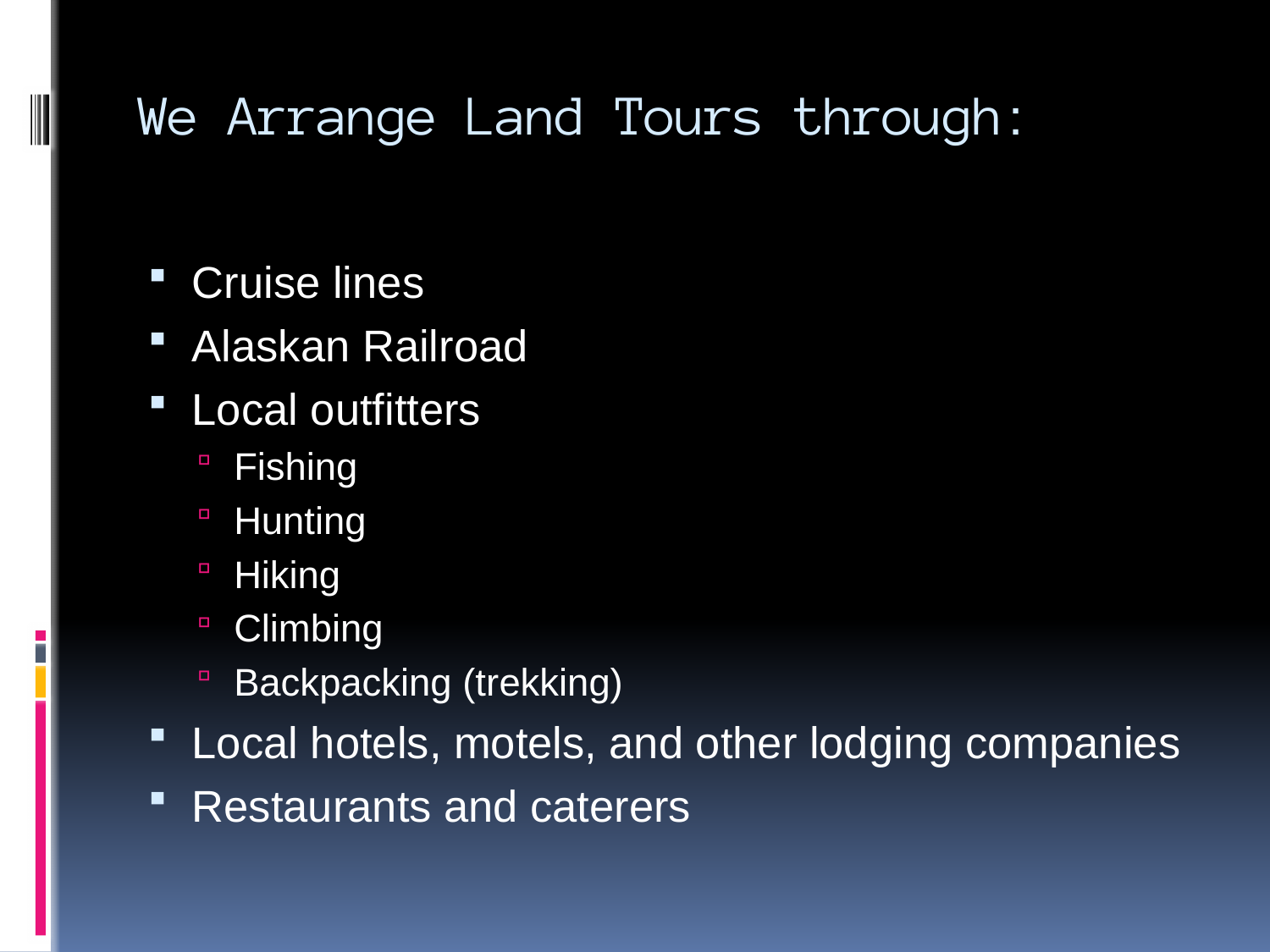

# We Arrange Land Tours through:
Cruise lines
Alaskan Railroad
Local outfitters
Fishing
Hunting
Hiking
Climbing
Backpacking (trekking)
Local hotels, motels, and other lodging companies
Restaurants and caterers